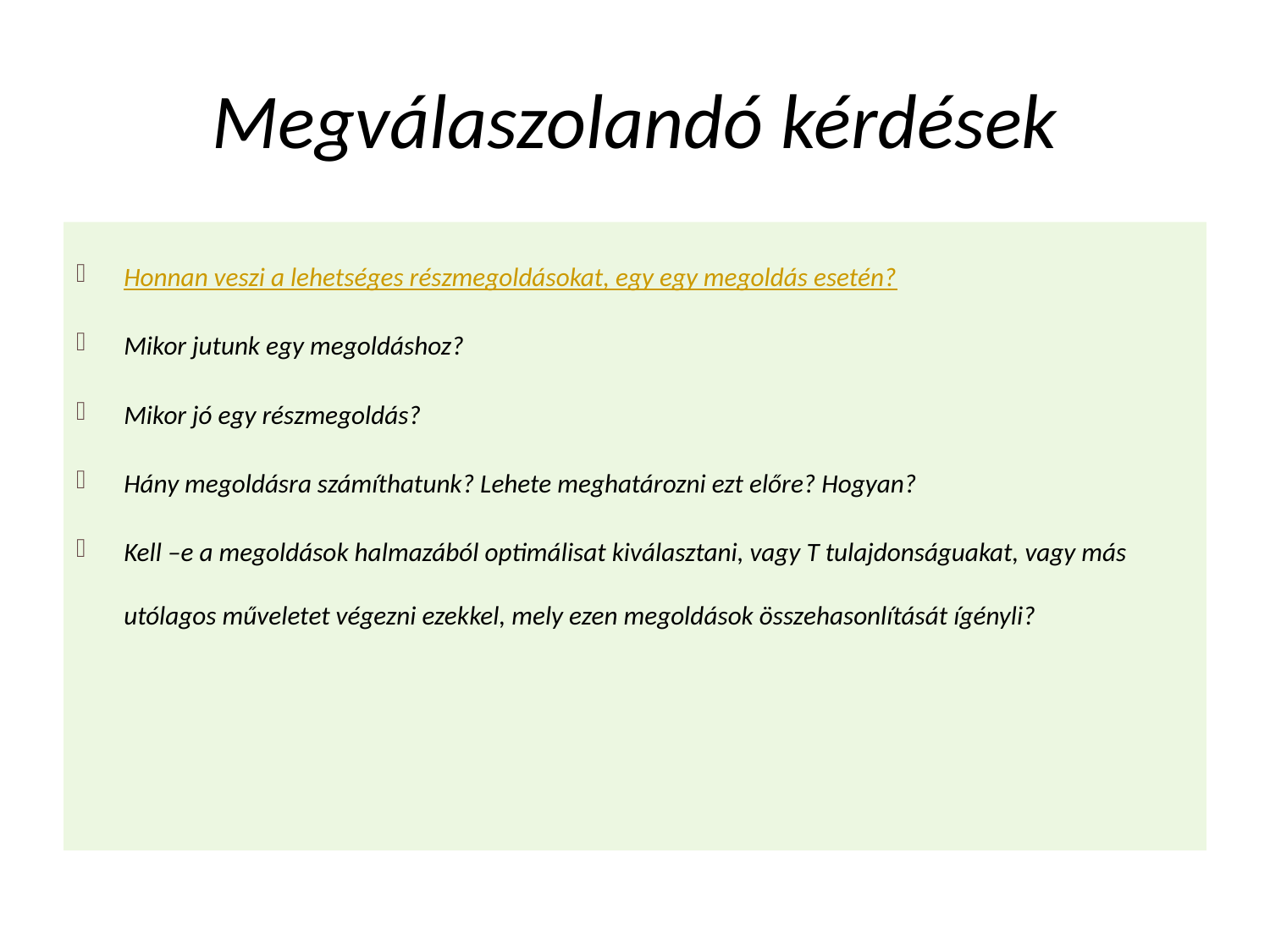

# Megválaszolandó kérdések
Honnan veszi a lehetséges részmegoldásokat, egy egy megoldás esetén?
Mikor jutunk egy megoldáshoz?
Mikor jó egy részmegoldás?
Hány megoldásra számíthatunk? Lehete meghatározni ezt előre? Hogyan?
Kell –e a megoldások halmazából optimálisat kiválasztani, vagy T tulajdonságuakat, vagy más utólagos műveletet végezni ezekkel, mely ezen megoldások összehasonlítását ígényli?